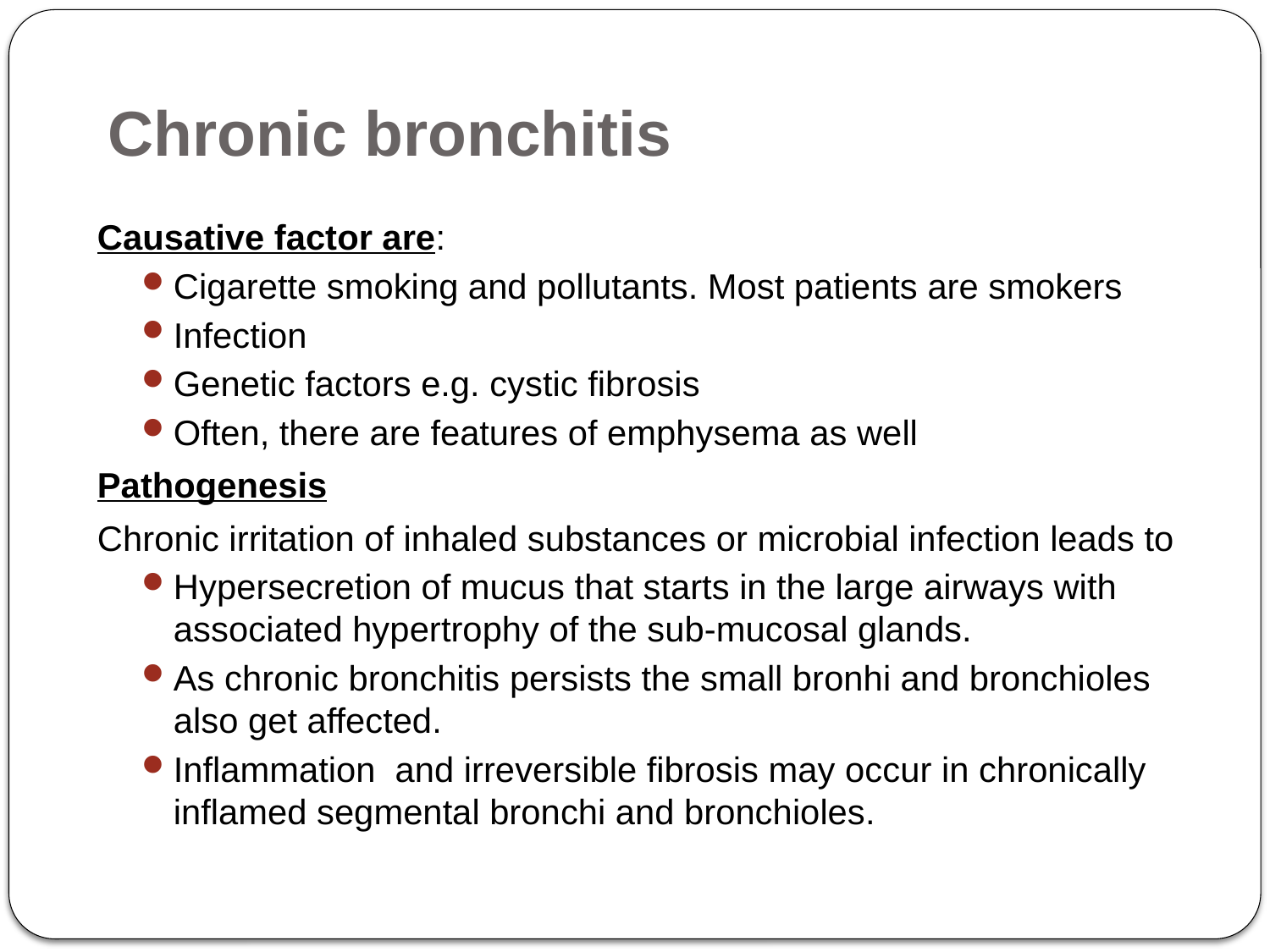

# Chronic bronchitis

Causative factor are:
Cigarette smoking and pollutants. Most patients are smokers
Infection
Genetic factors e.g. cystic fibrosis
Often, there are features of emphysema as well
Pathogenesis
Chronic irritation of inhaled substances or microbial infection leads to
Hypersecretion of mucus that starts in the large airways with associated hypertrophy of the sub-mucosal glands.
As chronic bronchitis persists the small bronhi and bronchioles also get affected.
Inflammation  and irreversible fibrosis may occur in chronically inflamed segmental bronchi and bronchioles.